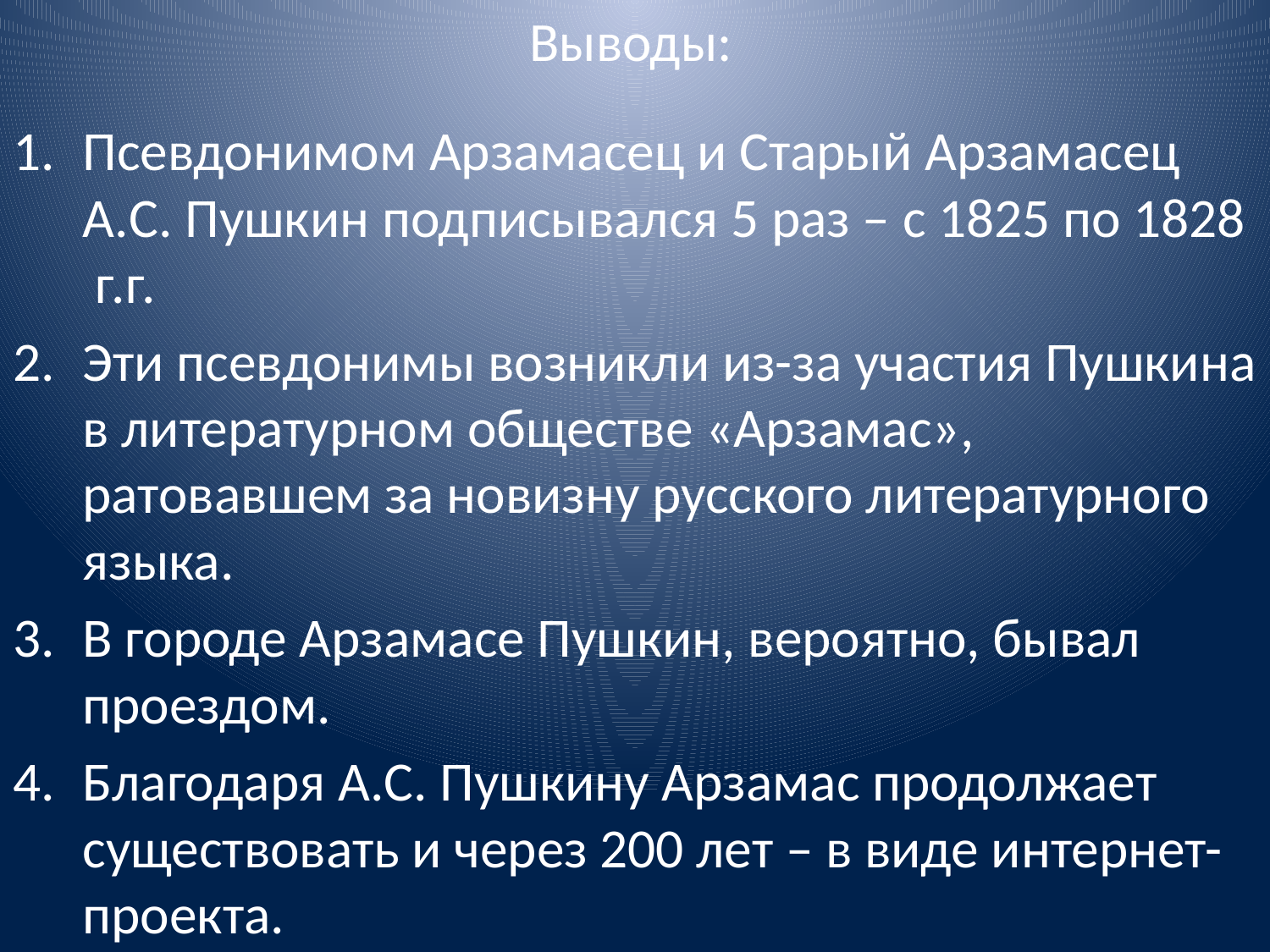

# Выводы:
Псевдонимом Арзамасец и Старый Арзамасец А.С. Пушкин подписывался 5 раз – с 1825 по 1828  г.г.
Эти псевдонимы возникли из-за участия Пушкина в литературном обществе «Арзамас», ратовавшем за новизну русского литературного языка.
В городе Арзамасе Пушкин, вероятно, бывал проездом.
Благодаря А.С. Пушкину Арзамас продолжает существовать и через 200 лет – в виде интернет-проекта.